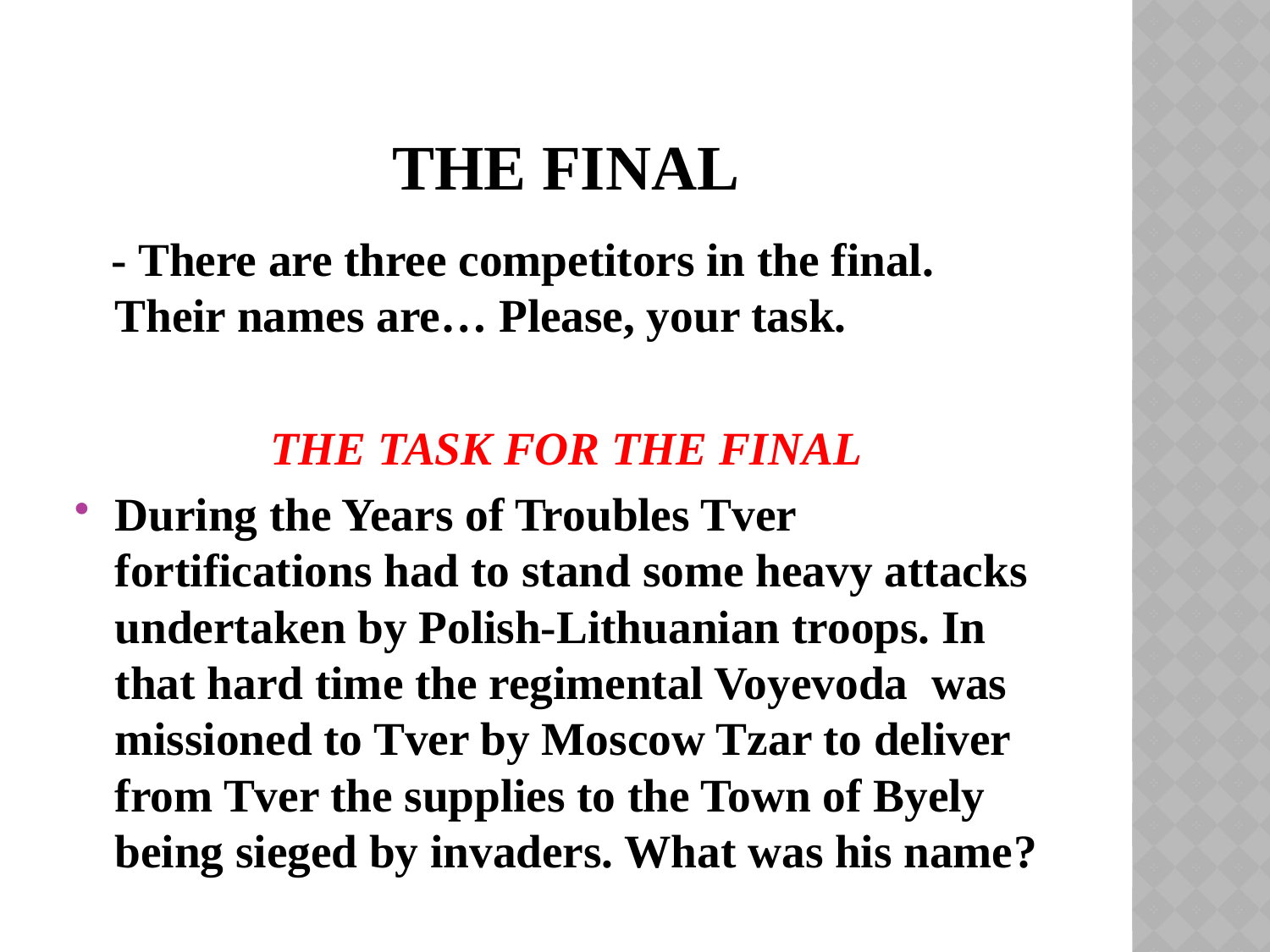

# THE FINAL
   - There are three competitors in the final. Their names are… Please, your task.

THE TASK FOR THE FINAL
During the Years of Troubles Tver fortifications had to stand some heavy attacks undertaken by Polish-Lithuanian troops. In that hard time the regimental Voyevoda  was missioned to Tver by Moscow Tzar to deliver from Tver the supplies to the Town of Byely being sieged by invaders. What was his name?